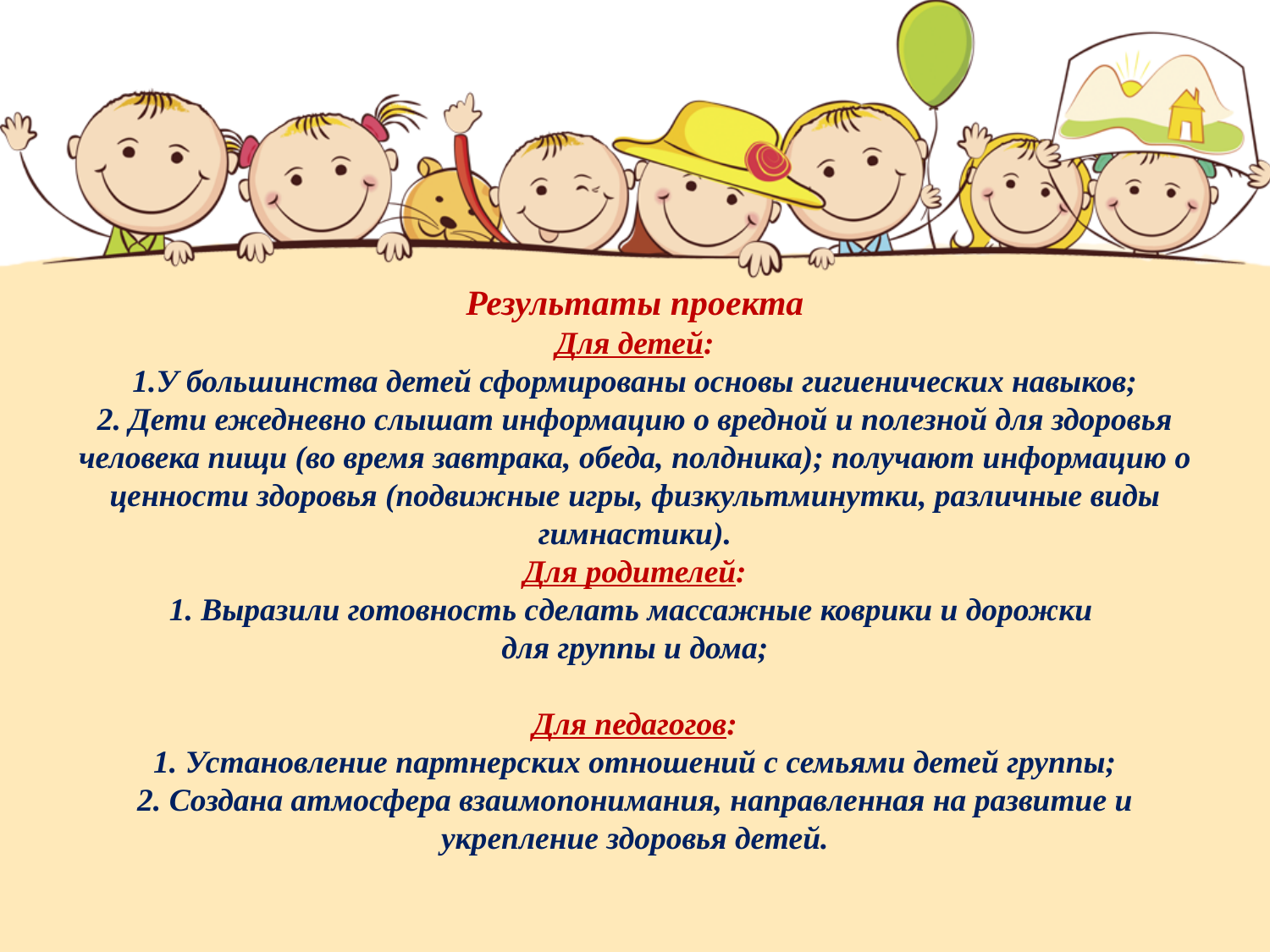

# Результаты проекта Для детей: 1.У большинства детей сформированы основы гигиенических навыков; 2. Дети ежедневно слышат информацию о вредной и полезной для здоровья человека пищи (во время завтрака, обеда, полдника); получают информацию о ценности здоровья (подвижные игры, физкультминутки, различные виды гимнастики). Для родителей: 1. Выразили готовность сделать массажные коврики и дорожки для группы и дома; Для педагогов: 1. Установление партнерских отношений с семьями детей группы; 2. Создана атмосфера взаимопонимания, направленная на развитие и укрепление здоровья детей.